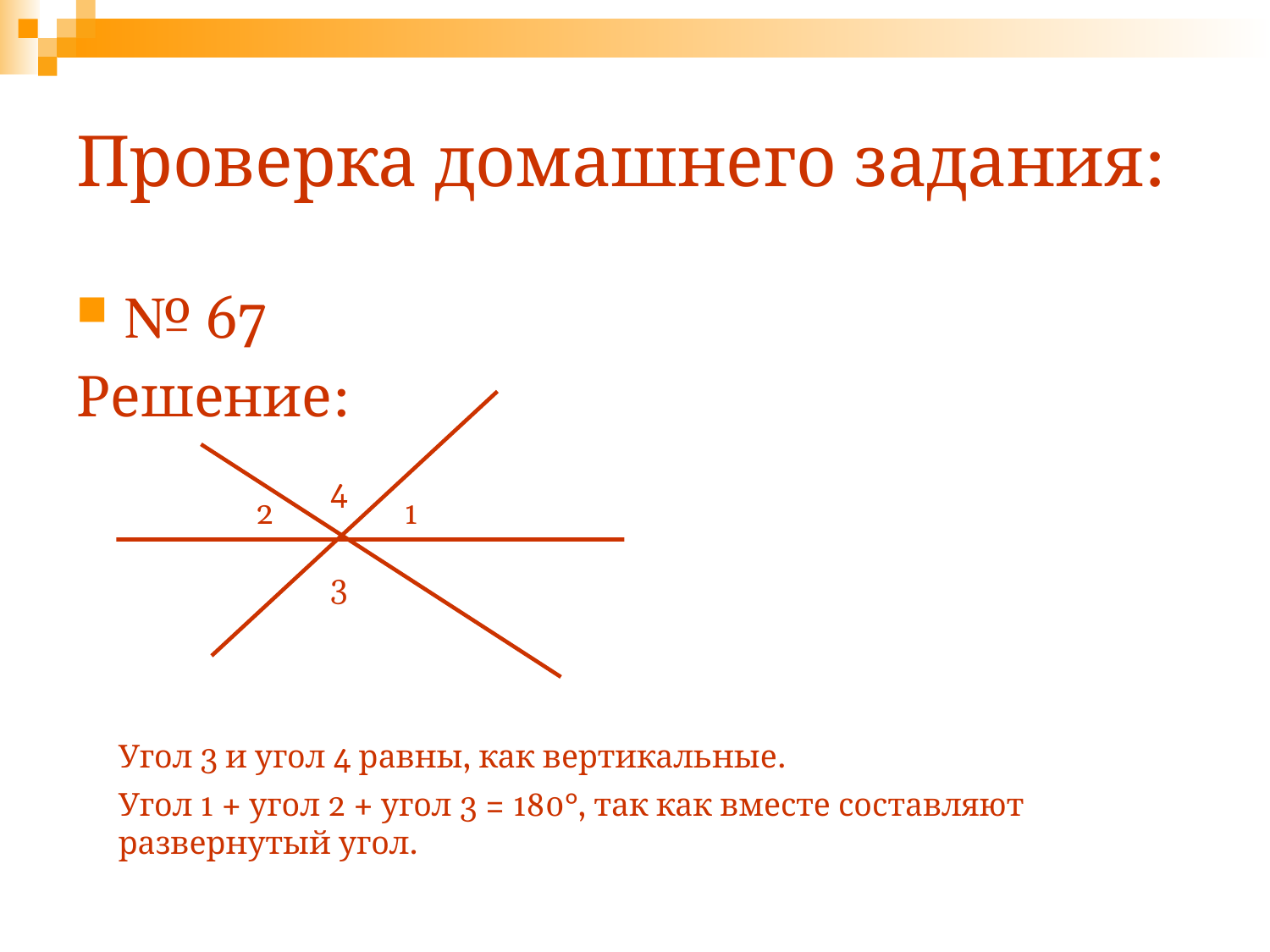

# Проверка домашнего задания:
№ 67
Решение:

4
2
1

3
Угол 3 и угол 4 равны, как вертикальные.
Угол 1 + угол 2 + угол 3 = 180°, так как вместе составляют развернутый угол.